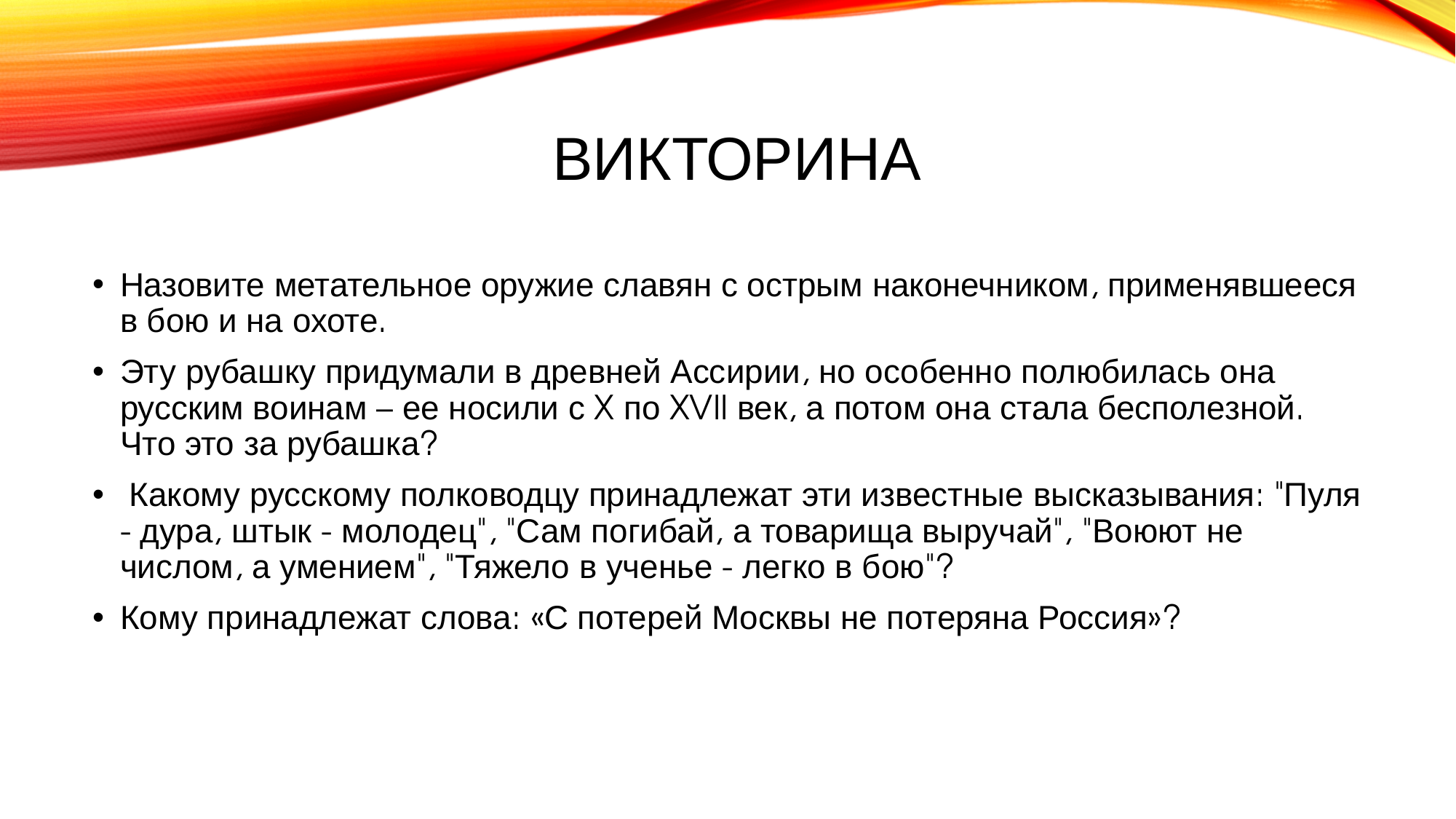

# викторина
Назовите метательное оружие славян с острым наконечником, применявшееся в бою и на охоте.
Эту рубашку придумали в древней Ассирии, но особенно полюбилась она русским воинам – ее носили с X по XVII век, а потом она стала бесполезной. Что это за рубашка?
 Какому русскому полководцу принадлежат эти известные высказывания: "Пуля - дура, штык - молодец", "Сам погибай, а товарища выручай", "Воюют не числом, а умением", "Тяжело в ученье - легко в бою"?
Кому принадлежат слова: «С потерей Москвы не потеряна Россия»?